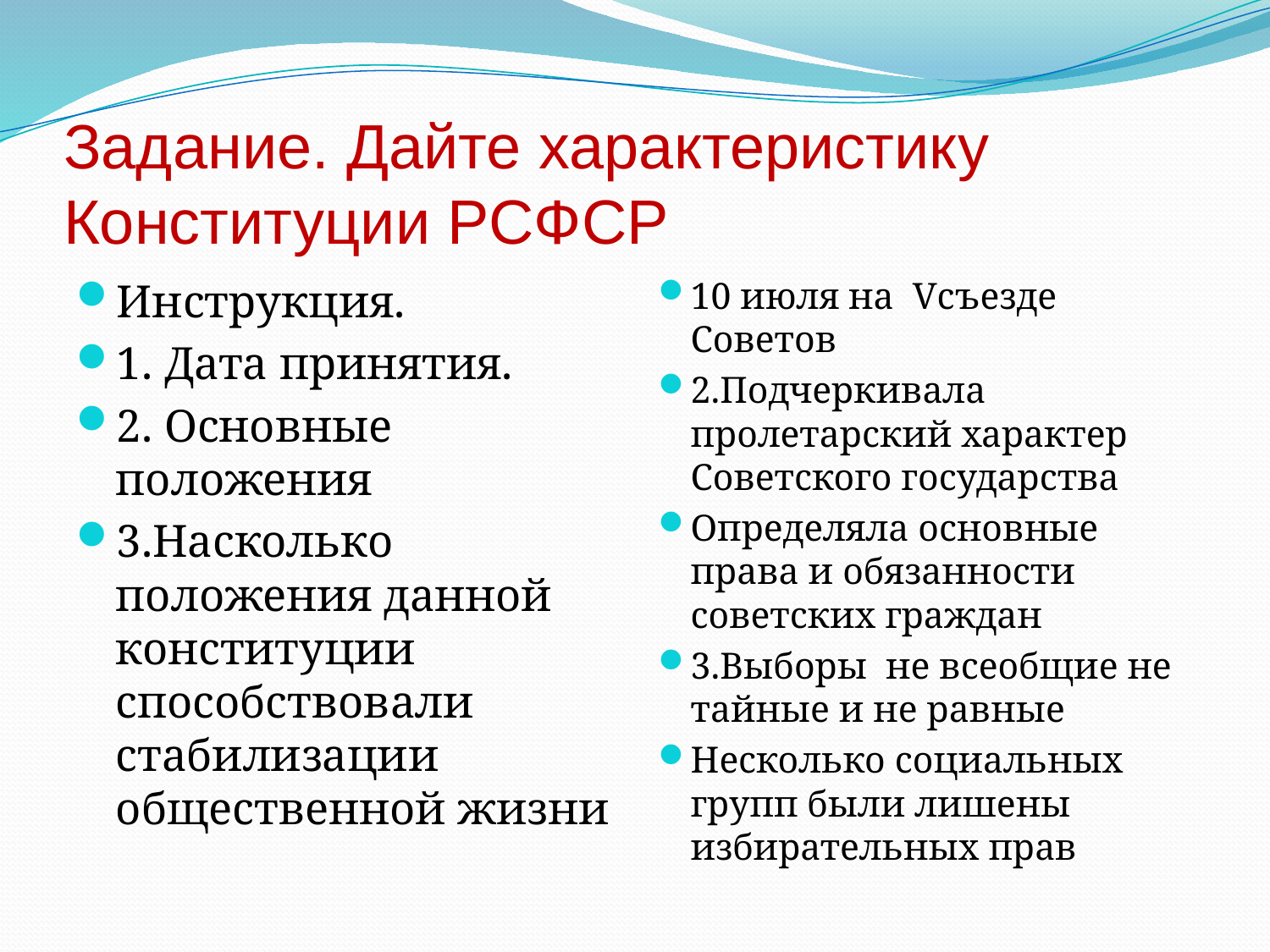

# Задание. Дайте характеристику Конституции РСФСР
Инструкция.
1. Дата принятия.
2. Основные положения
3.Насколько положения данной  конституции способствовали стабилизации общественной жизни

10 июля на  Vсъезде Советов
2.Подчеркивала пролетарский характер Советского государства
Определяла основные права и обязанности советских граждан
3.Выборы  не всеобщие не тайные и не равные
Несколько социальных групп были лишены избирательных прав